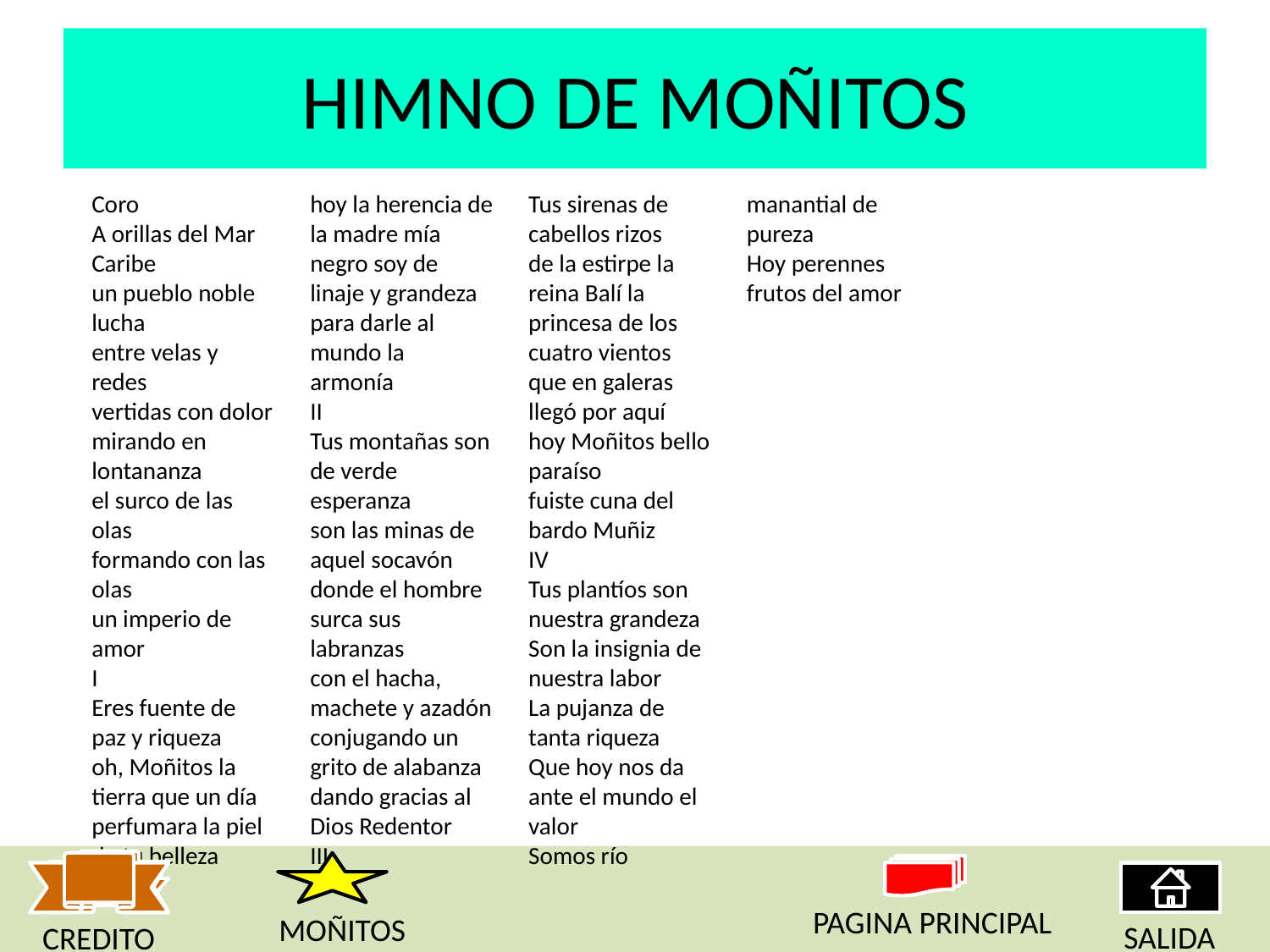

# HIMNO DE MOÑITOS
Coro
A orillas del Mar Caribe
un pueblo noble lucha
entre velas y redes
vertidas con dolor
mirando en lontananza
el surco de las olas
formando con las olas
un imperio de amor
I
Eres fuente de paz y riqueza
oh, Moñitos la tierra que un día
perfumara la piel de tu belleza
hoy la herencia de la madre mía
negro soy de linaje y grandeza
para darle al mundo la armonía
II
Tus montañas son de verde esperanza
son las minas de aquel socavón
donde el hombre surca sus labranzas
con el hacha, machete y azadón
conjugando un grito de alabanza
dando gracias al Dios Redentor
III
Tus sirenas de cabellos rizos
de la estirpe la reina Balí la princesa de los cuatro vientos
que en galeras llegó por aquí
hoy Moñitos bello paraíso
fuiste cuna del bardo Muñiz
IV
Tus plantíos son nuestra grandeza
Son la insignia de nuestra labor
La pujanza de tanta riqueza
Que hoy nos da ante el mundo el valor
Somos río manantial de pureza
Hoy perennes frutos del amor

PAGINA PRINCIPAL
MOÑITOS
SALIDA
CREDITO